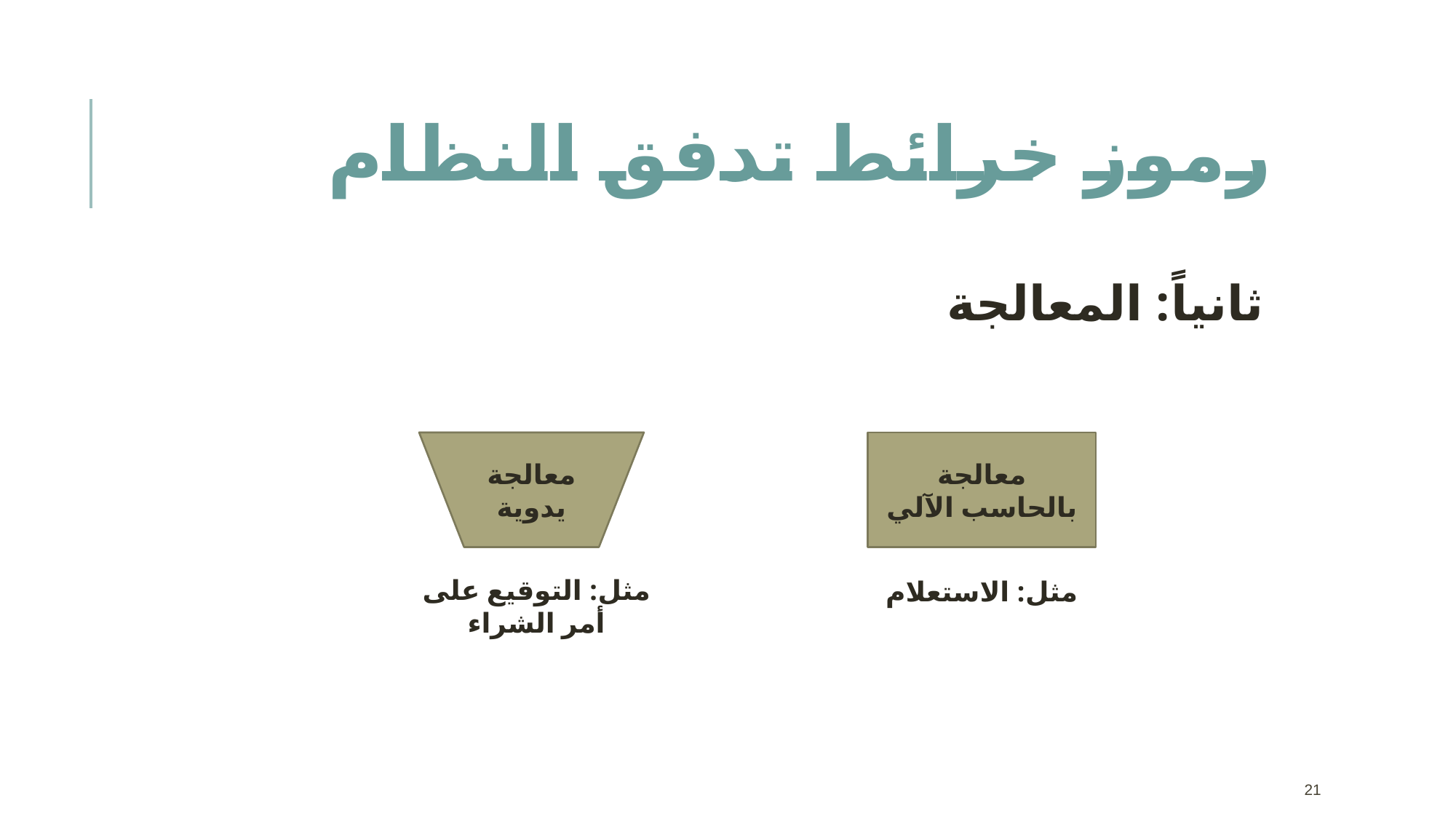

# رموز خرائط تدفق النظام
ثانياً: المعالجة
معالجة يدوية
معالجة بالحاسب الآلي
مثل: التوقيع على أمر الشراء
مثل: الاستعلام
21